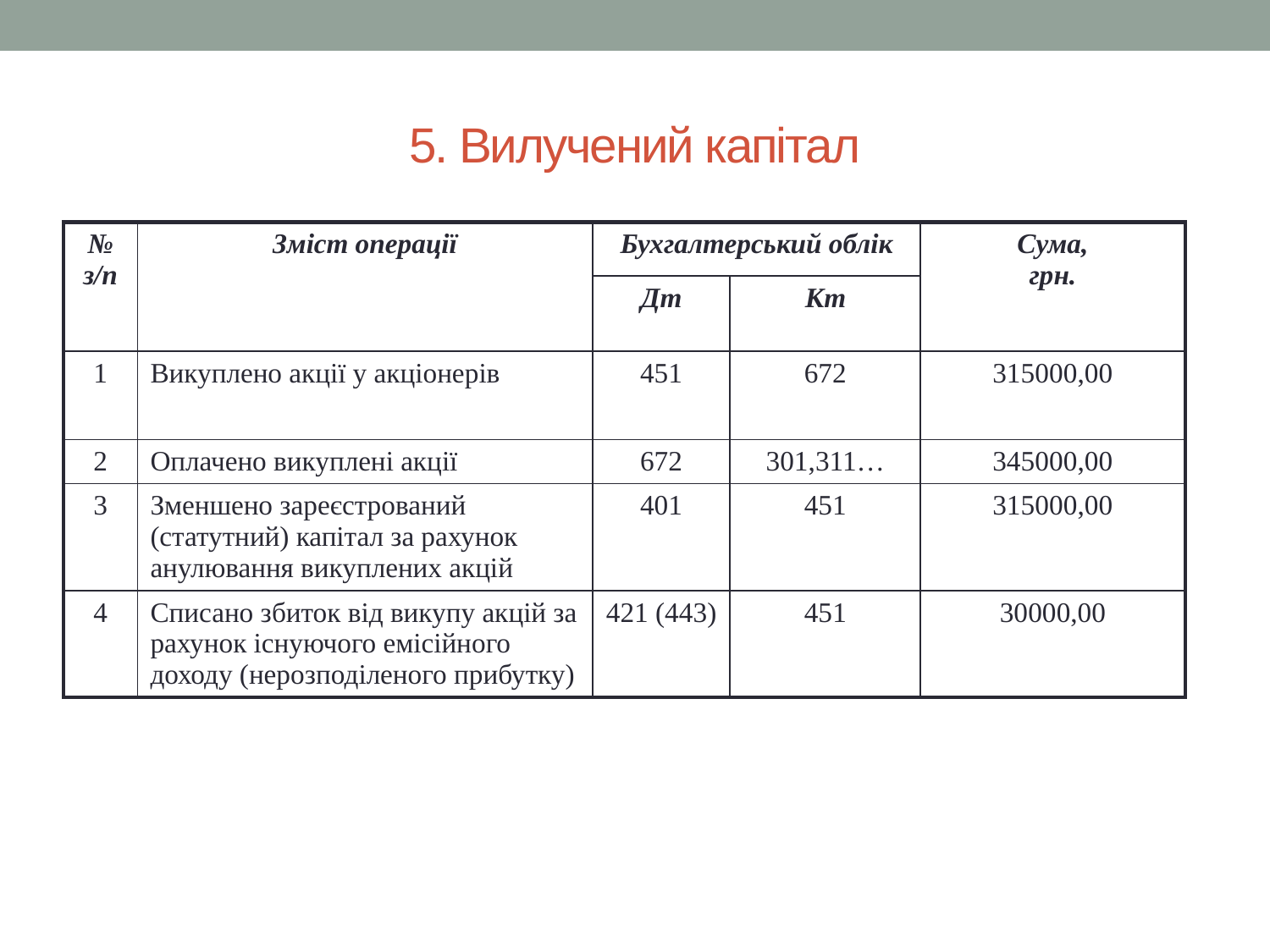

# 5. Вилучений капітал
| № з/п | Зміст операції | Бухгалтерський облік |  | Сума, грн. |
| --- | --- | --- | --- | --- |
|  |  | Дт | Кт |  |
| 1 | Викуплено акції у акціонерів | 451 | 672 | 315000,00 |
| 2 | Оплачено викуплені акції | 672 | 301,311… | 345000,00 |
| 3 | Зменшено зареєстрований (статутний) капітал за рахунок анулювання викуплених акцій | 401 | 451 | 315000,00 |
| 4 | Списано збиток від викупу акцій за рахунок існуючого емісійного доходу (нерозподіленого прибутку) | 421 (443) | 451 | 30000,00 |